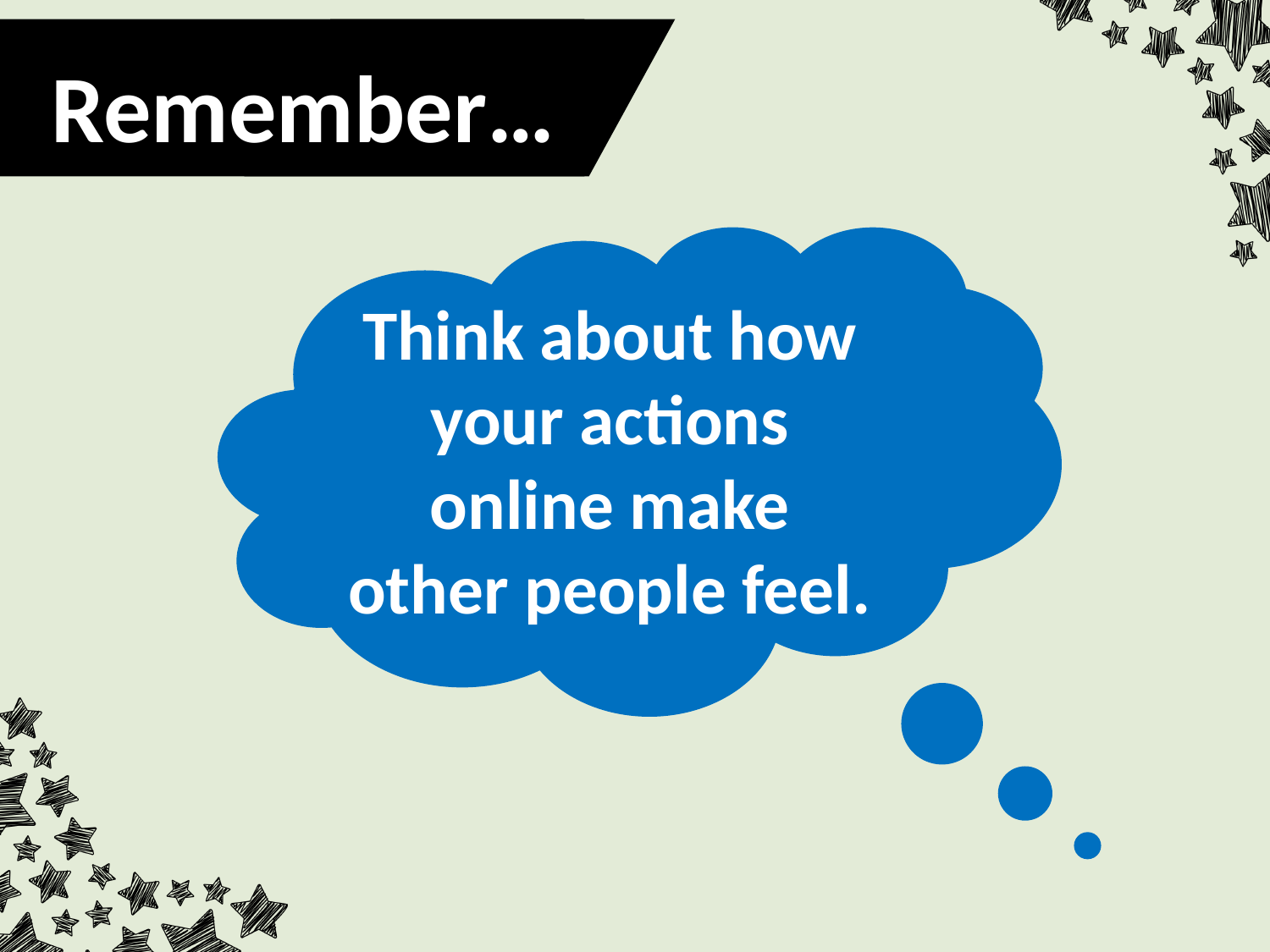

Remember…
Think about how your actions online make other people feel.